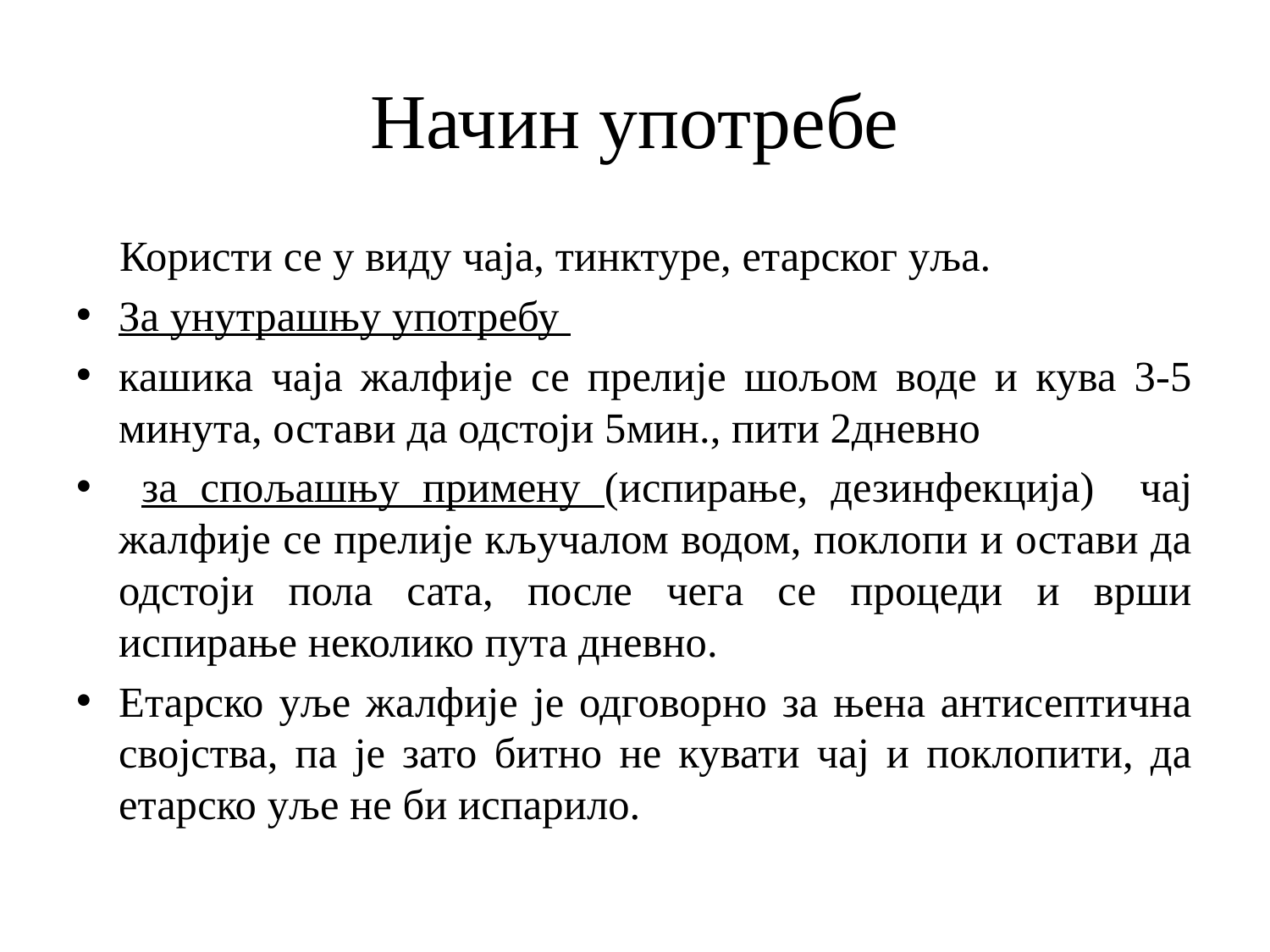

# Начин употребе
    Користи се у виду чаја, тинктуре, етарског уља.
За унутрашњу употребу
кашика чаја жалфије се прелије шољом воде и кува 3-5 минута, остави да одстоји 5мин., пити 2дневно
 за спољашњу примену (испирање, дезинфекција)  чај жалфије се прелије кључалом водом, поклопи и остави да одстоји пола сата, после чега се процеди и врши испирање неколико пута дневно.
Етарско уље жалфије је одговорно за њена антисептична својства, па је зато битно не кувати чај и поклопити, да етарско уље не би испарило.